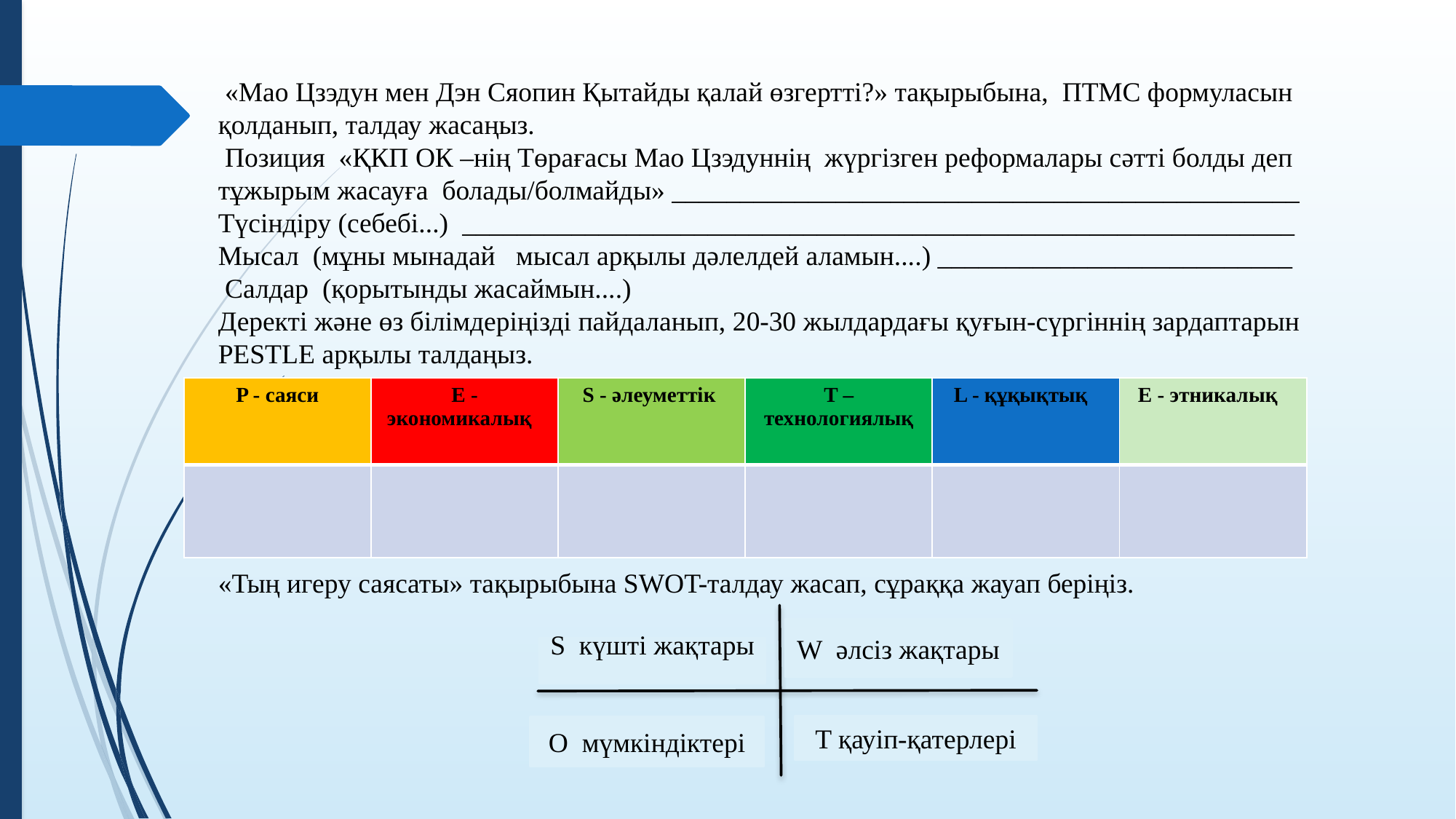

«Мао Цзэдун мен Дэн Сяопин Қытайды қалай өзгертті?» тақырыбына,  ПТМС формуласын қолданып, талдау жасаңыз.
 Позиция  «ҚКП ОК –нің Төрағасы Мао Цзэдуннің  жүргізген реформалары сәтті болды деп тұжырым жасауға  болады/болмайды» ______________________________________________
Түсіндіру (себебі...)  _____________________________________________________________
Мысал  (мұны мынадай   мысал арқылы дәлелдей аламын....) __________________________
 Салдар  (қорытынды жасаймын....)
Деректі және өз білімдеріңізді пайдаланып, 20-30 жылдардағы қуғын-сүргіннің зардаптарын PESTLE арқылы талдаңыз.

«Тың игеру саясаты» тақырыбына SWOT-талдау жасап, сұраққа жауап беріңіз.

| P - саяси | E - экономикалық | S - әлеуметтік | T – технологиялық | L - құқықтық | E - этникалық |
| --- | --- | --- | --- | --- | --- |
|  |  |  |  |  |  |
W  әлсіз жақтары
S  күшті жақтары

T қауіп-қатерлері
O  мүмкіндіктері